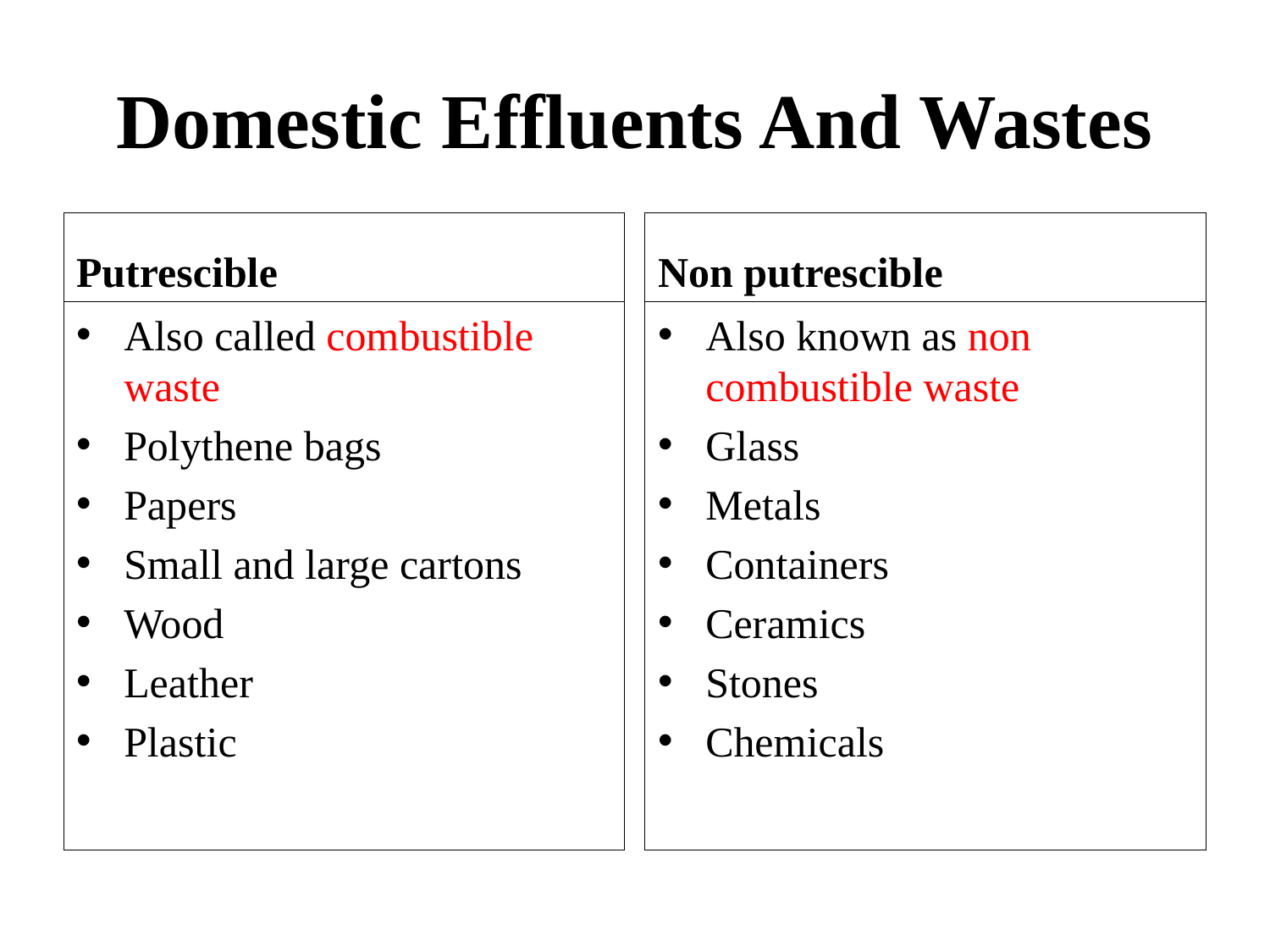

# Domestic Effluents And Wastes
Putrescible
Non putrescible
Also called combustible waste
Polythene bags
Papers
Small and large cartons
Wood
Leather
Plastic
Also known as non combustible waste
Glass
Metals
Containers
Ceramics
Stones
Chemicals